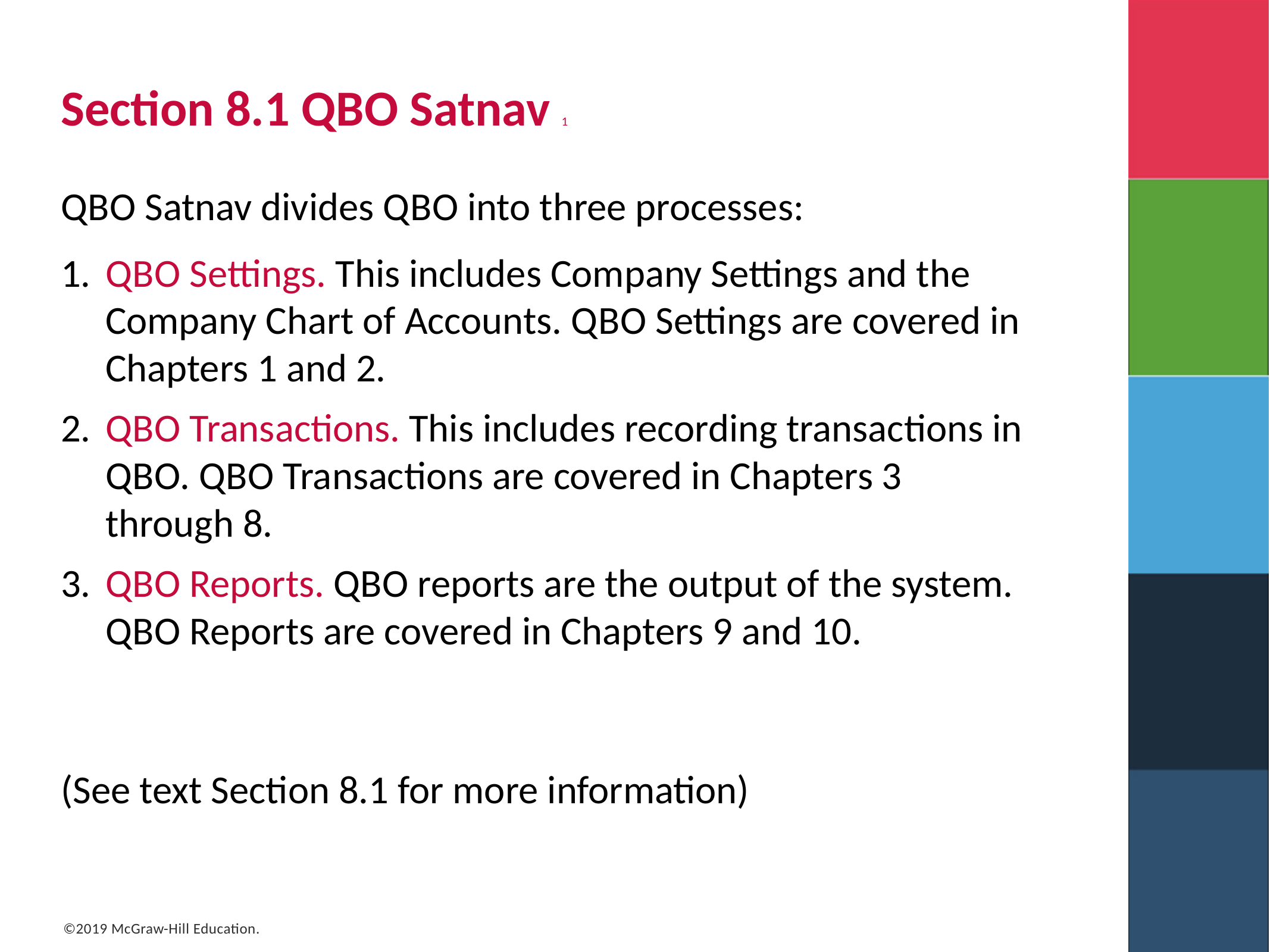

# Section 8.1 Q B O Satnav 1
Q B O Satnav divides Q B O into three processes:
Q B O Settings. This includes Company Settings and the Company Chart of Accounts. Q B O Settings are covered in Chapters 1 and 2.
Q B O Transactions. This includes recording transactions in Q B O. Q B O Transactions are covered in Chapters 3 through 8.
Q B O Reports. Q B O reports are the output of the system. Q B O Reports are covered in Chapters 9 and 10.
(See text Section 8.1 for more information)